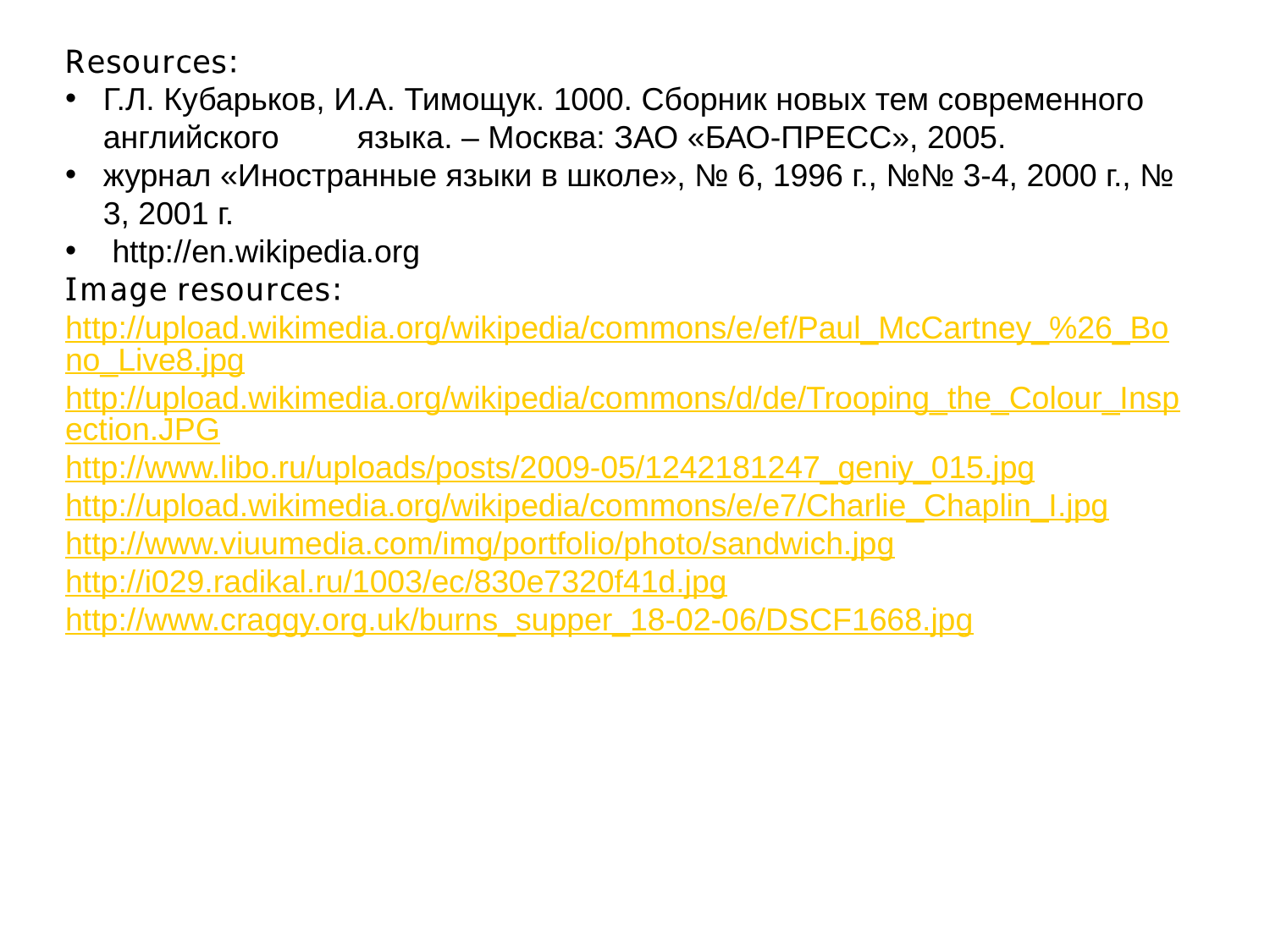

Resources:
Г.Л. Кубарьков, И.А. Тимощук. 1000. Сборник новых тем современного английского 	языка. – Москва: ЗАО «БАО-ПРЕСС», 2005.
журнал «Иностранные языки в школе», № 6, 1996 г., №№ 3-4, 2000 г., № 3, 2001 г.
 http://en.wikipedia.org
Image resources:
http://upload.wikimedia.org/wikipedia/commons/e/ef/Paul_McCartney_%26_Bono_Live8.jpg
http://upload.wikimedia.org/wikipedia/commons/d/de/Trooping_the_Colour_Inspection.JPG
http://www.libo.ru/uploads/posts/2009-05/1242181247_geniy_015.jpg
http://upload.wikimedia.org/wikipedia/commons/e/e7/Charlie_Chaplin_I.jpg
http://www.viuumedia.com/img/portfolio/photo/sandwich.jpg
http://i029.radikal.ru/1003/ec/830e7320f41d.jpg
http://www.craggy.org.uk/burns_supper_18-02-06/DSCF1668.jpg